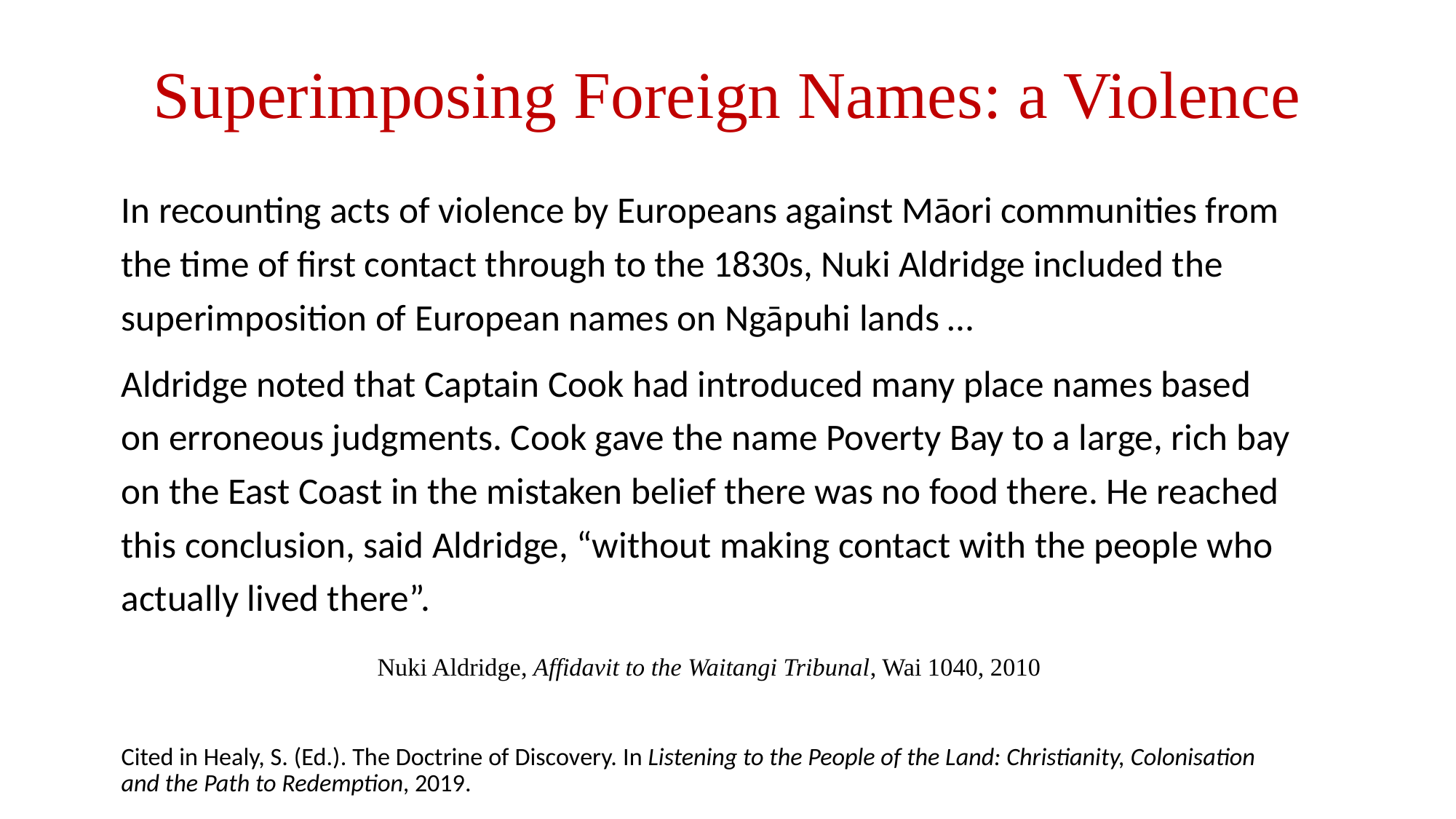

# Superimposing Foreign Names: a Violence
In recounting acts of violence by Europeans against Māori communities from the time of first contact through to the 1830s, Nuki Aldridge included the superimposition of European names on Ngāpuhi lands …
Aldridge noted that Captain Cook had introduced many place names based on erroneous judgments. Cook gave the name Poverty Bay to a large, rich bay on the East Coast in the mistaken belief there was no food there. He reached this conclusion, said Aldridge, “without making contact with the people who actually lived there”.

Nuki Aldridge, Affidavit to the Waitangi Tribunal, Wai 1040, 2010

Cited in Healy, S. (Ed.). The Doctrine of Discovery. In Listening to the People of the Land: Christianity, Colonisation and the Path to Redemption, 2019.